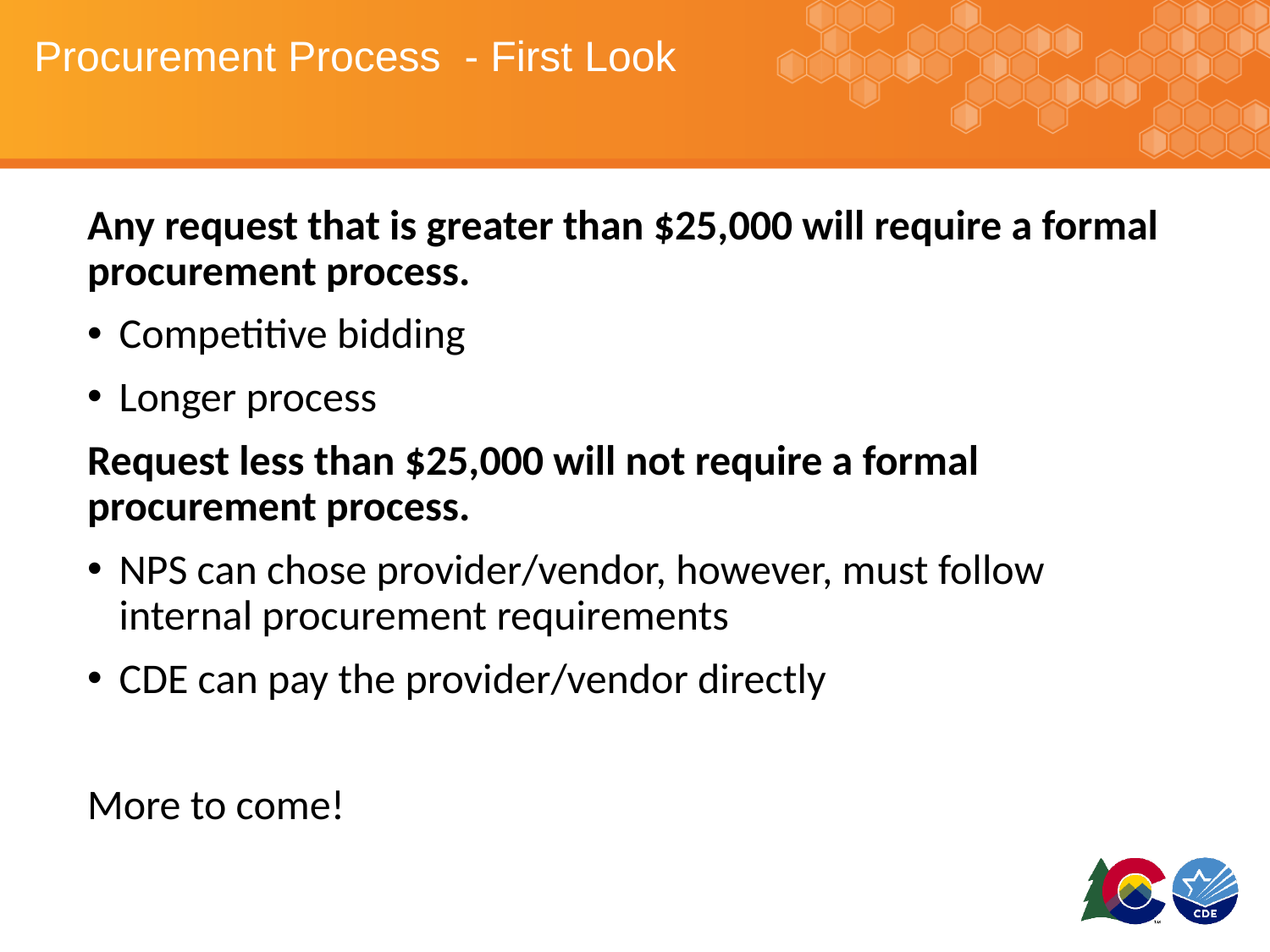

# Procurement Process  - First Look
Any request that is greater than $25,000 will require a formal procurement process.
Competitive bidding
Longer process
Request less than $25,000 will not require a formal procurement process.
NPS can chose provider/vendor, however, must follow internal procurement requirements
CDE can pay the provider/vendor directly

More to come!